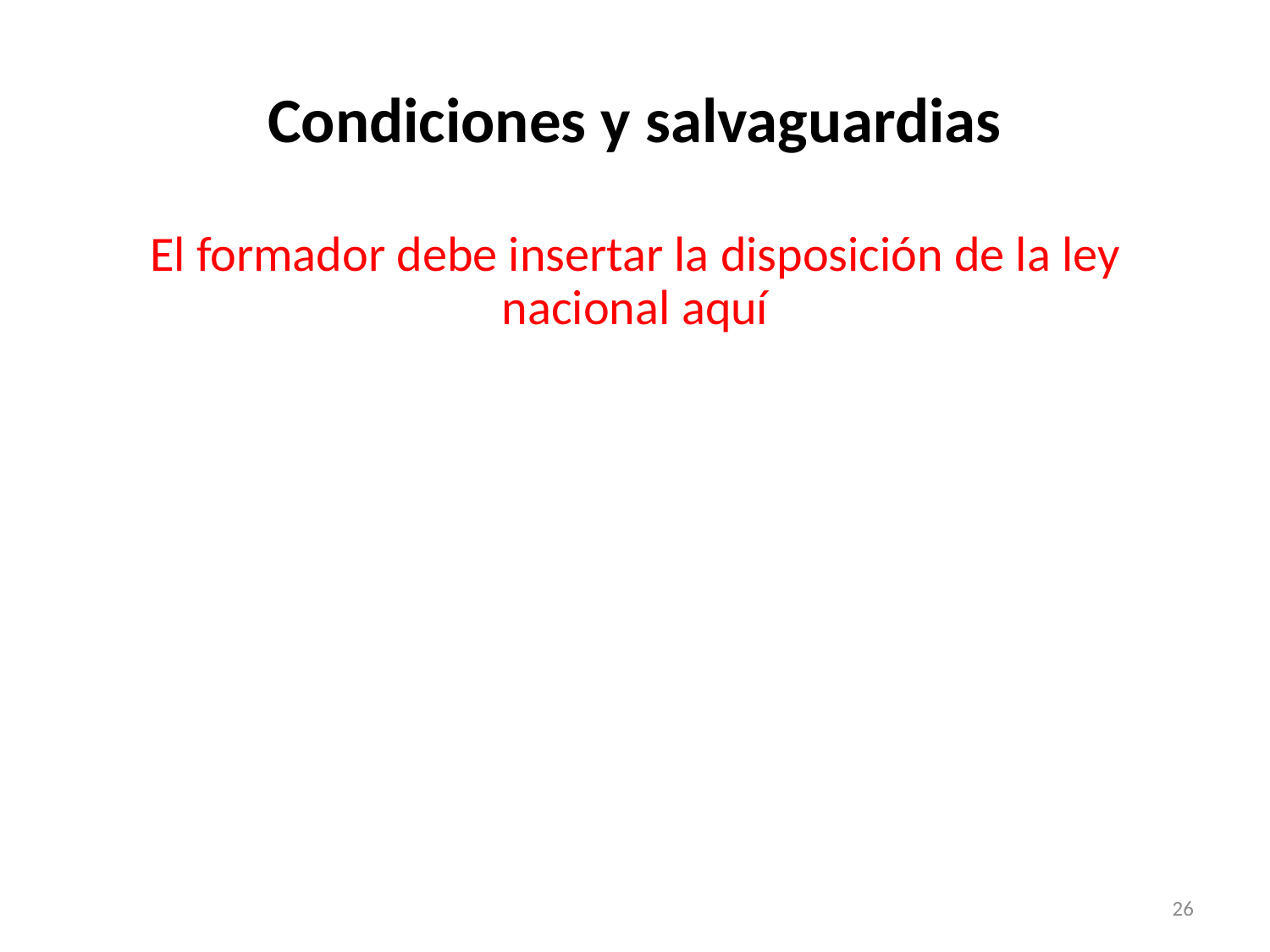

# Condiciones y salvaguardias
El formador debe insertar la disposición de la ley nacional aquí
26